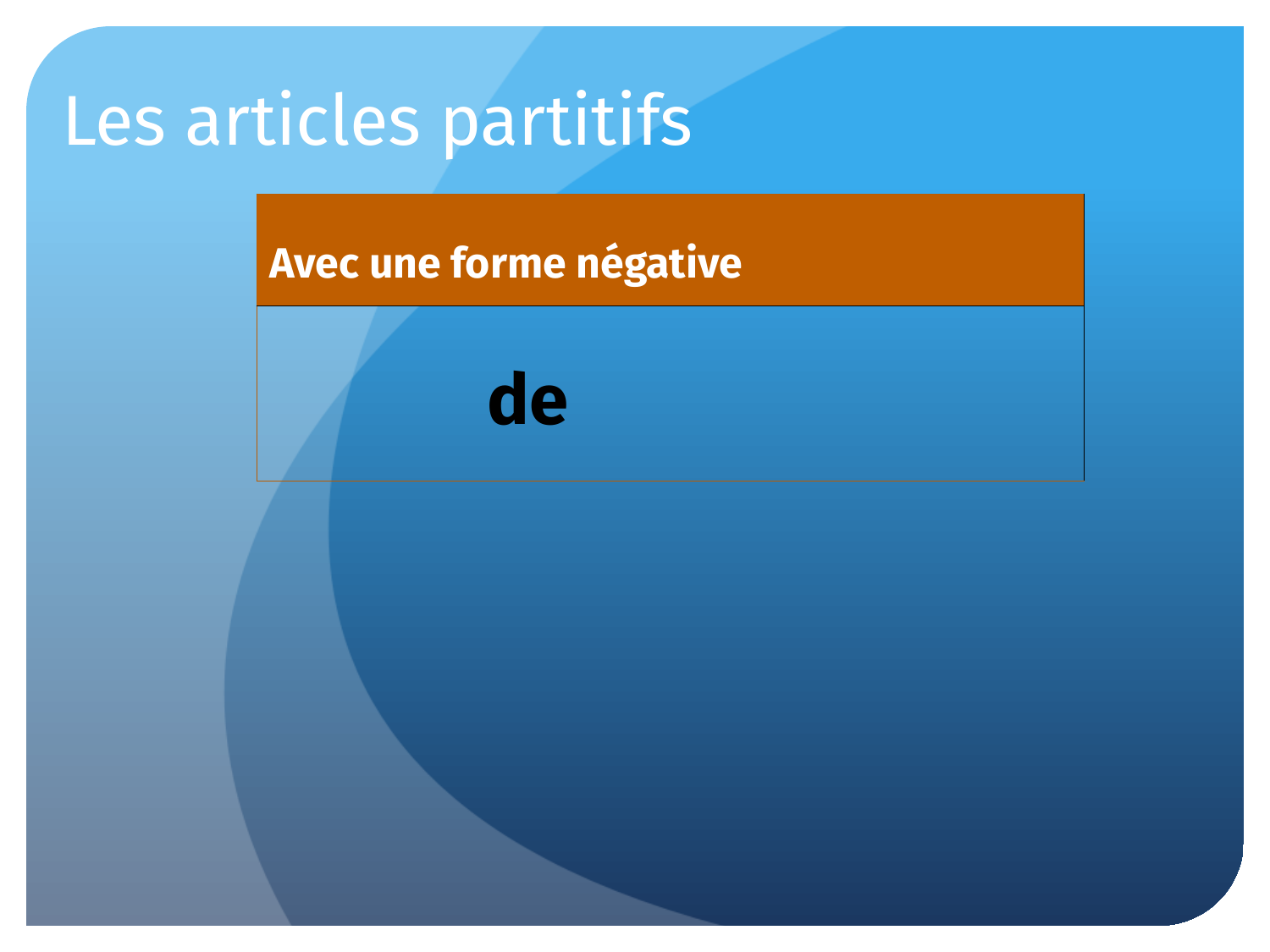

# Les articles partitifs
| Avec une forme négative |
| --- |
|  |
de